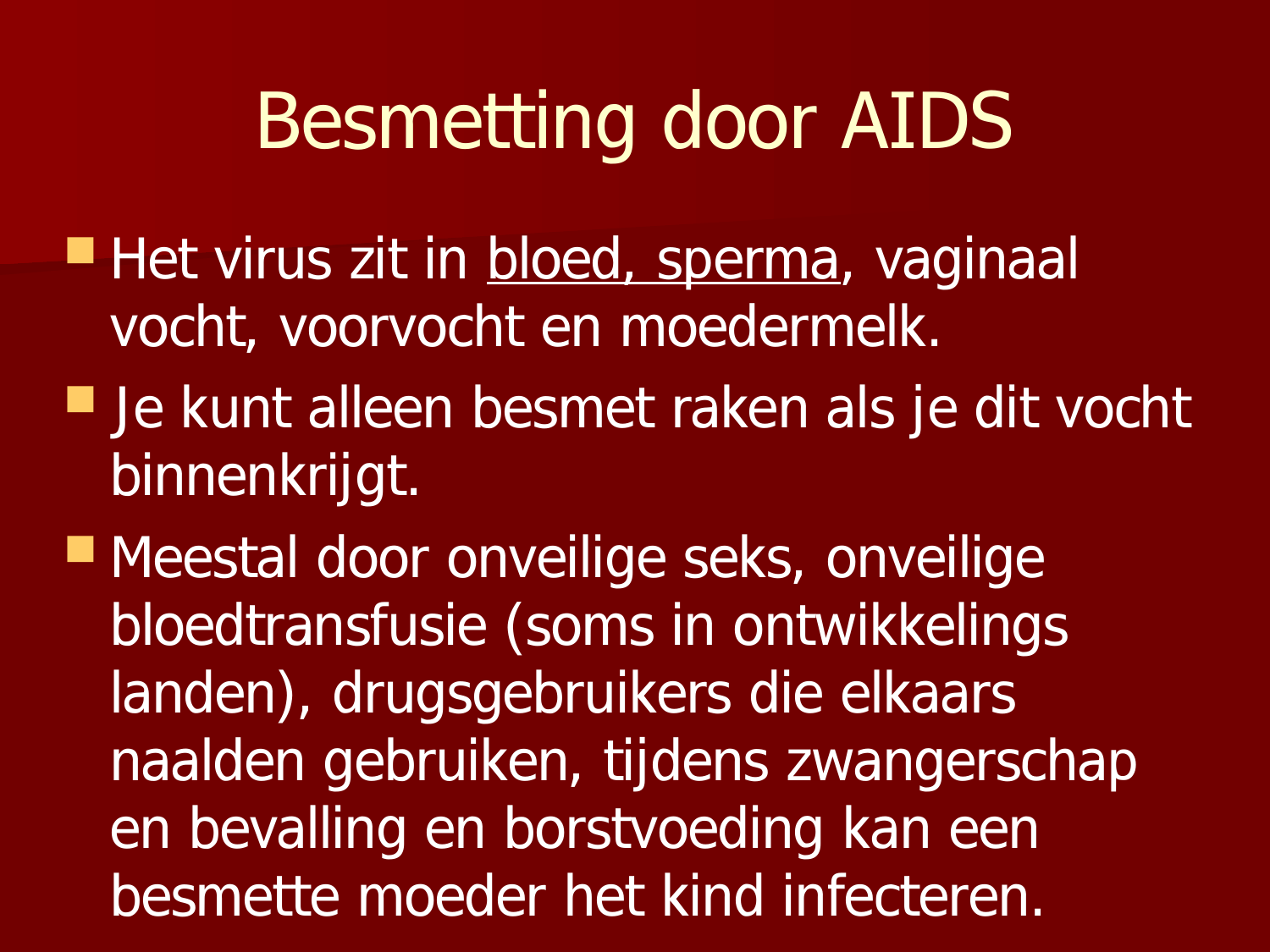

Besmetting door AIDS
Het virus zit in bloed, sperma, vaginaal vocht, voorvocht en moedermelk.
Je kunt alleen besmet raken als je dit vocht binnenkrijgt.
Meestal door onveilige seks, onveilige bloedtransfusie (soms in ontwikkelings landen), drugsgebruikers die elkaars naalden gebruiken, tijdens zwangerschap en bevalling en borstvoeding kan een besmette moeder het kind infecteren.